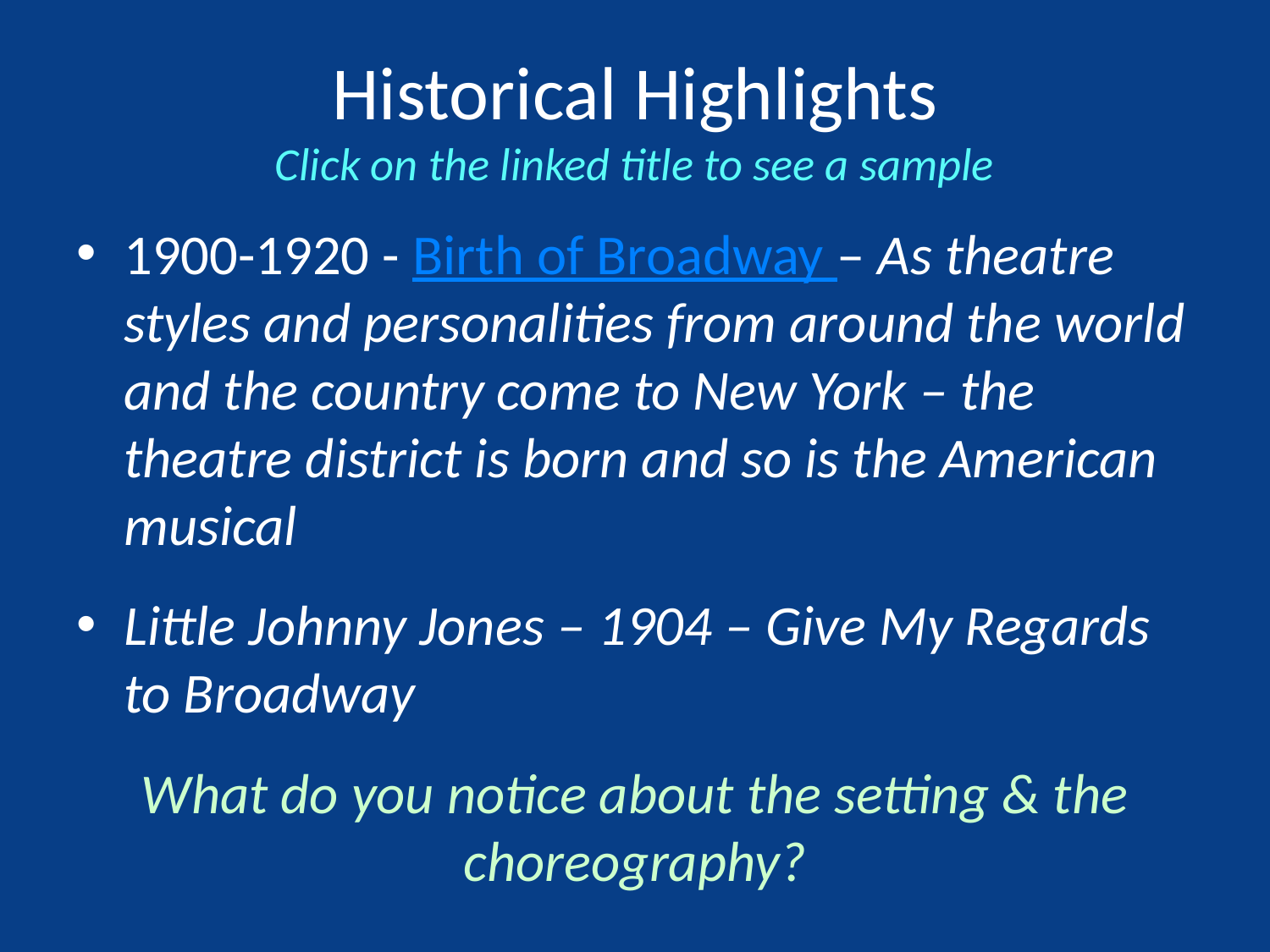

# Historical Highlights Click on the linked title to see a sample
1900-1920 - Birth of Broadway – As theatre styles and personalities from around the world and the country come to New York – the theatre district is born and so is the American musical
Little Johnny Jones – 1904 – Give My Regards to Broadway
What do you notice about the setting & the choreography?